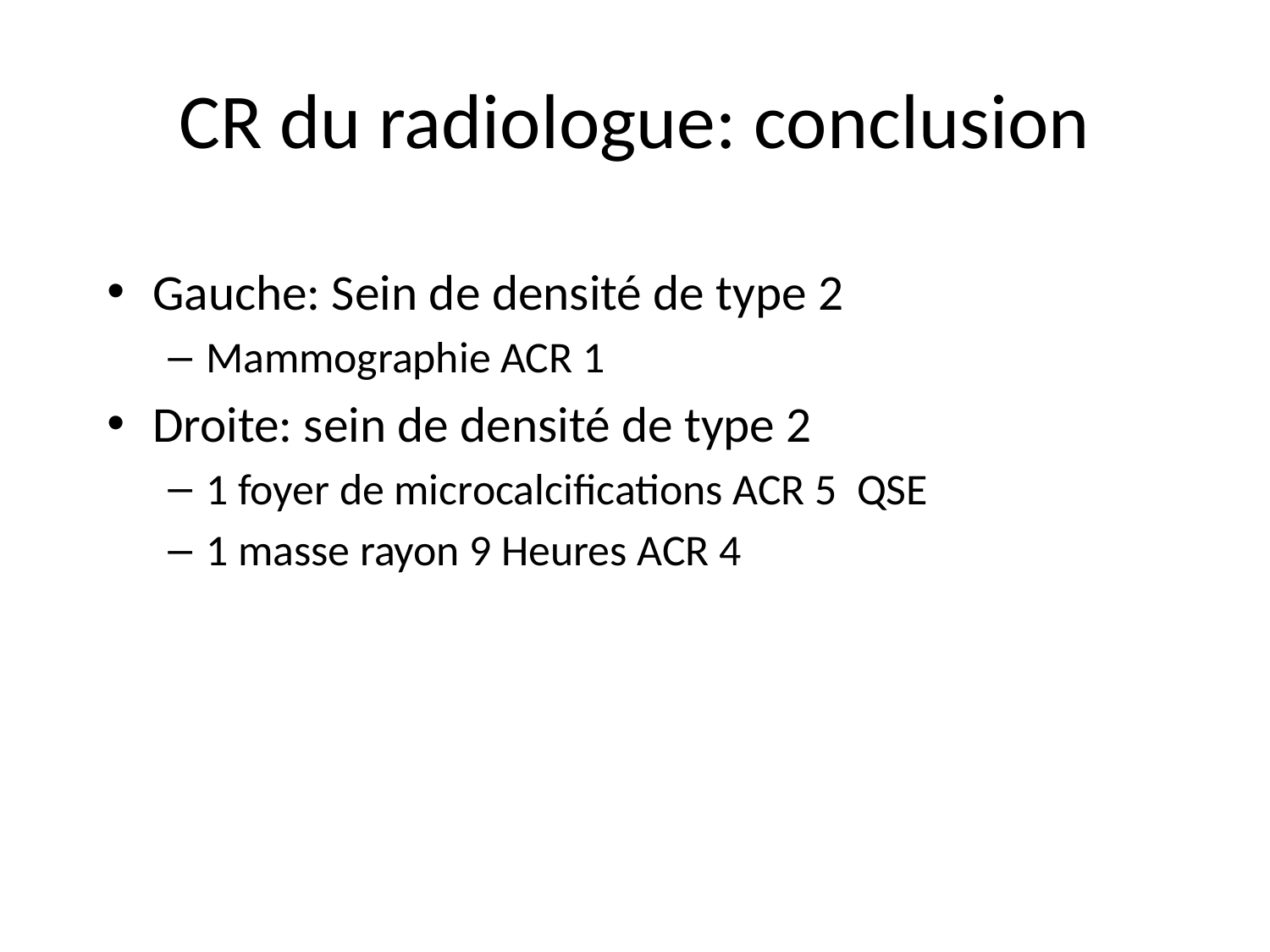

# CR du radiologue: conclusion
Gauche: Sein de densité de type 2
Mammographie ACR 1
Droite: sein de densité de type 2
1 foyer de microcalcifications ACR 5  QSE
1 masse rayon 9 Heures ACR 4